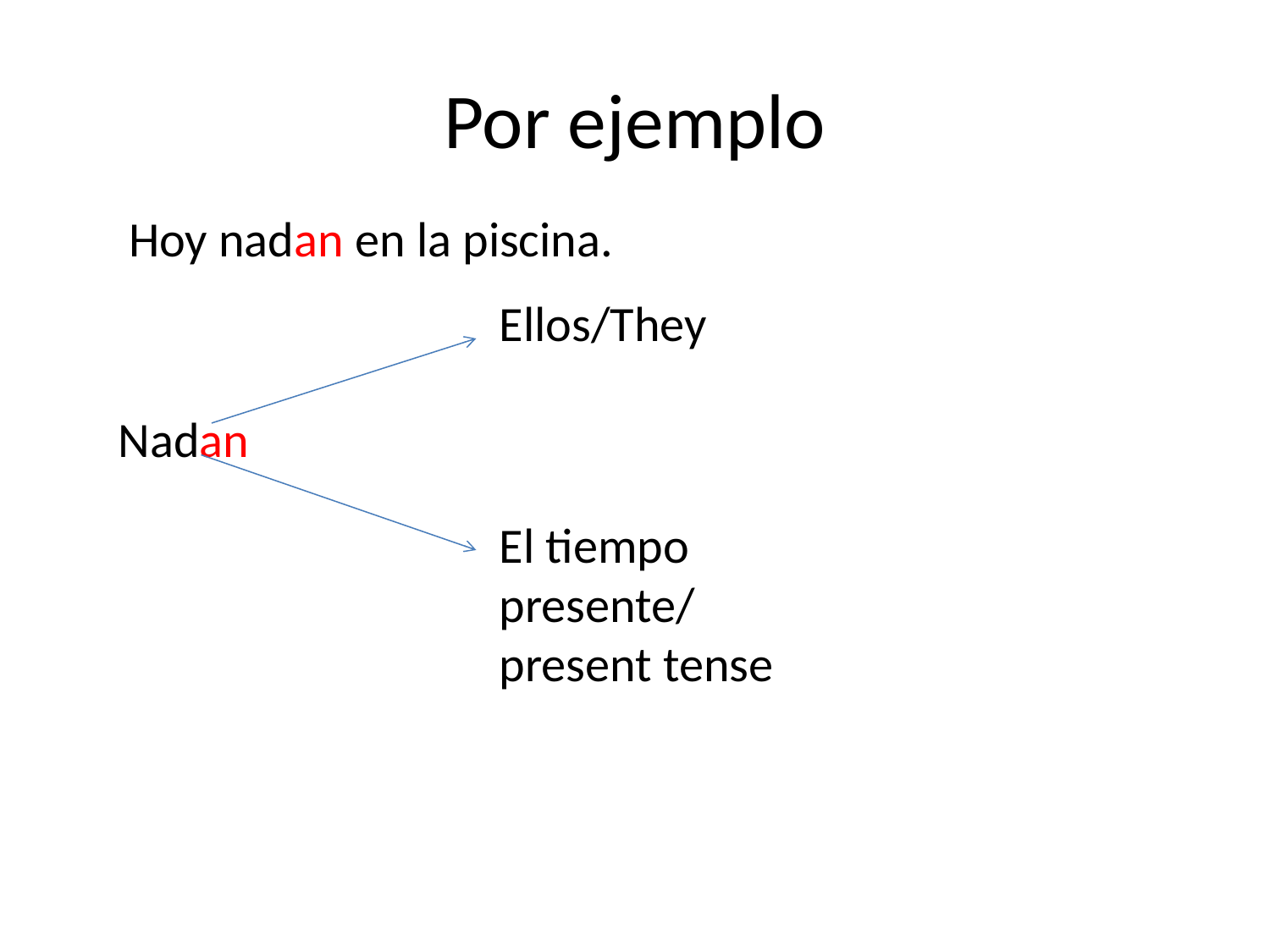

# Por ejemplo
Hoy nadan en la piscina.
Ellos/They
Nadan
El tiempo presente/ present tense